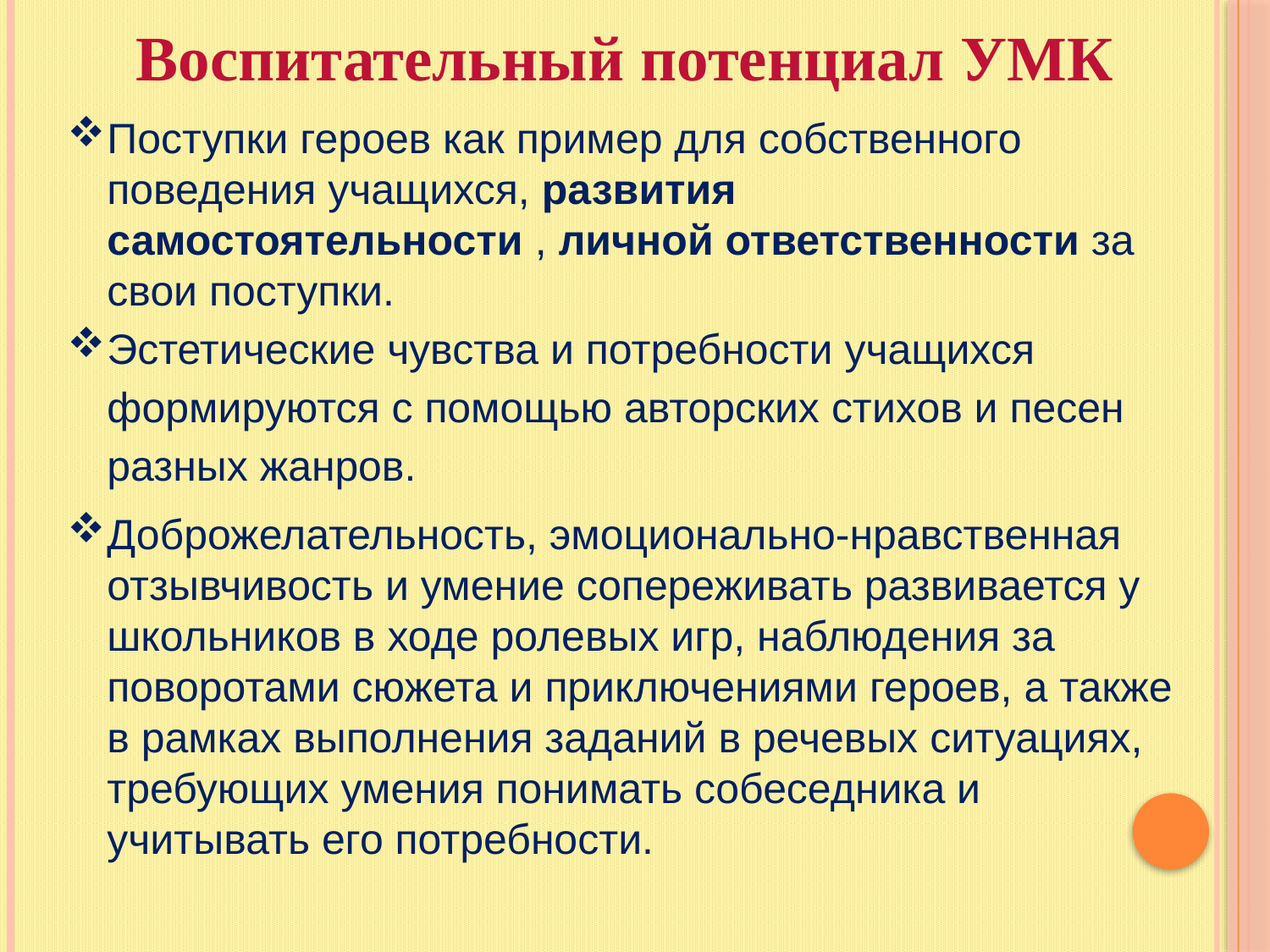

Воспитательный потенциал УМК
Поступки героев как пример для собственного поведения учащихся, развития самостоятельности , личной ответственности за свои поступки.
Эстетические чувства и потребности учащихся формируются с помощью авторских стихов и песен разных жанров.
Доброжелательность, эмоционально-нравственная отзывчивость и умение сопереживать развивается у школьников в ходе ролевых игр, наблюдения за поворотами сюжета и приключениями героев, а также в рамках выполнения заданий в речевых ситуациях, требующих умения понимать собеседника и учитывать его потребности.